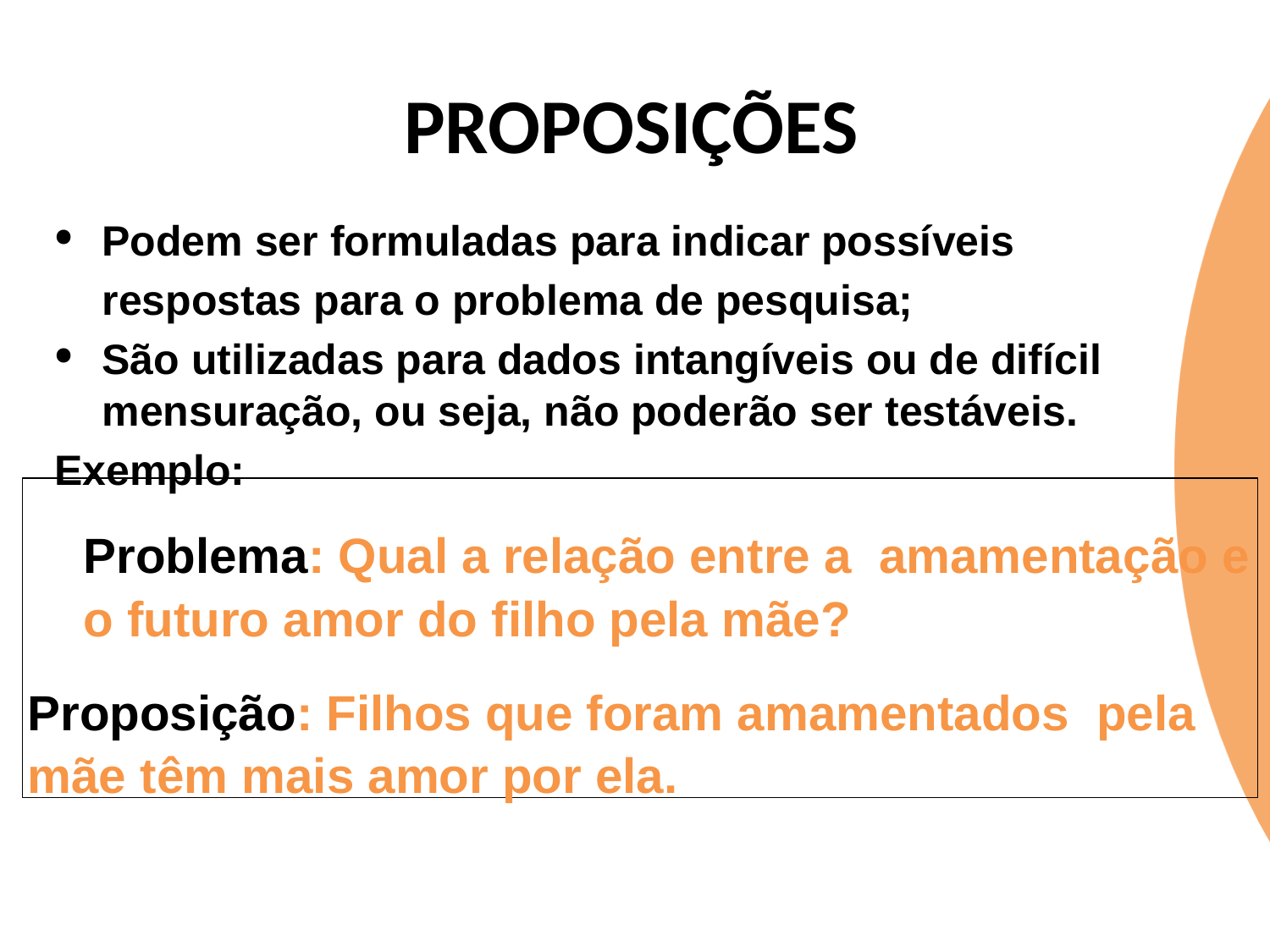

# PROPOSIÇÕES
Podem ser formuladas para indicar possíveis  respostas para o problema de pesquisa;
São utilizadas para dados intangíveis ou de difícil  mensuração, ou seja, não poderão ser testáveis.
Exemplo:

Problema: Qual a relação entre a  amamentação e o futuro amor do filho pela mãe?
Proposição: Filhos que foram amamentados  pela mãe têm mais amor por ela.